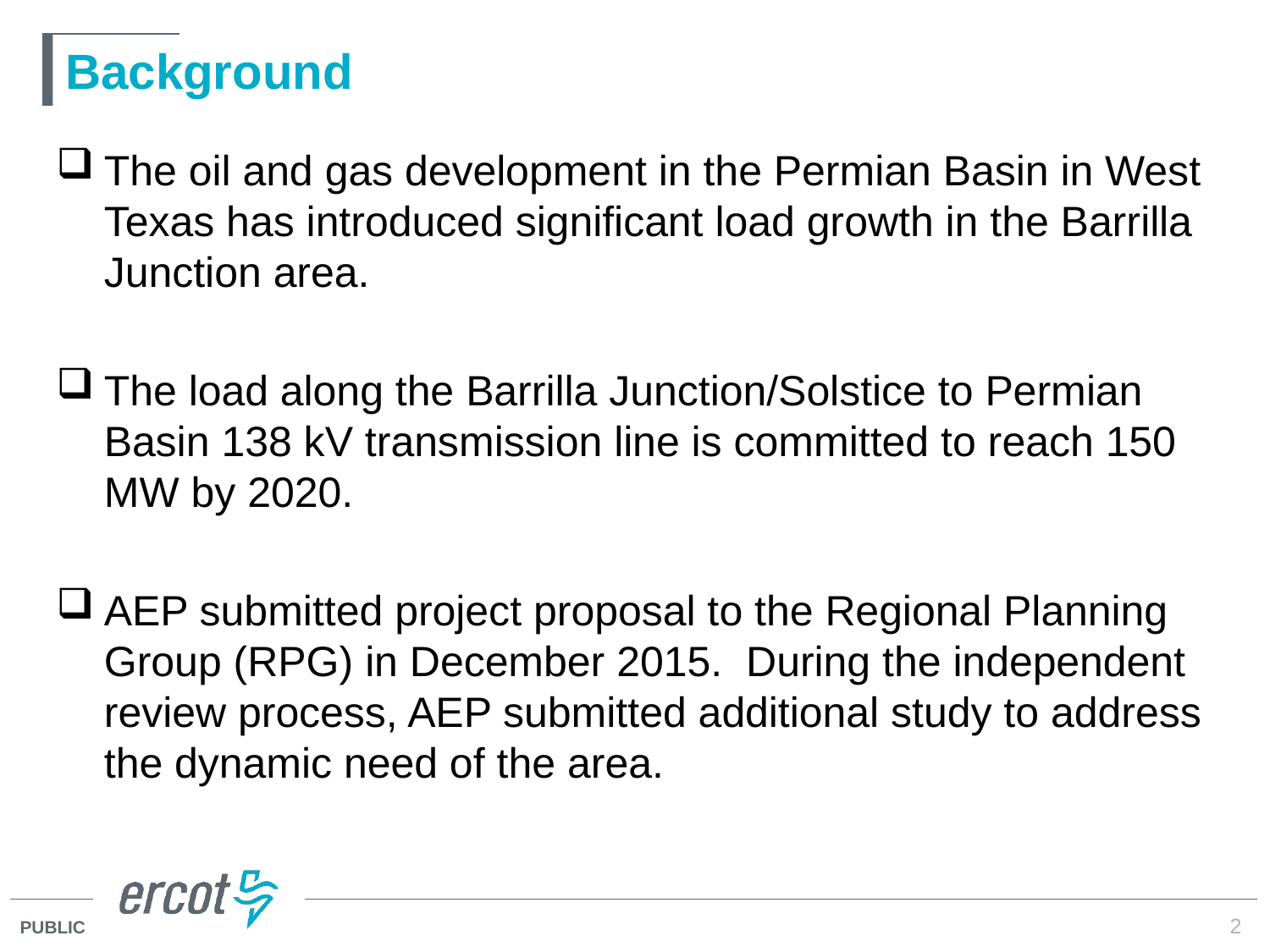

# Background
The oil and gas development in the Permian Basin in West Texas has introduced significant load growth in the Barrilla Junction area.

The load along the Barrilla Junction/Solstice to Permian Basin 138 kV transmission line is committed to reach 150 MW by 2020.

AEP submitted project proposal to the Regional Planning Group (RPG) in December 2015.  During the independent review process, AEP submitted additional study to address the dynamic need of the area.

2